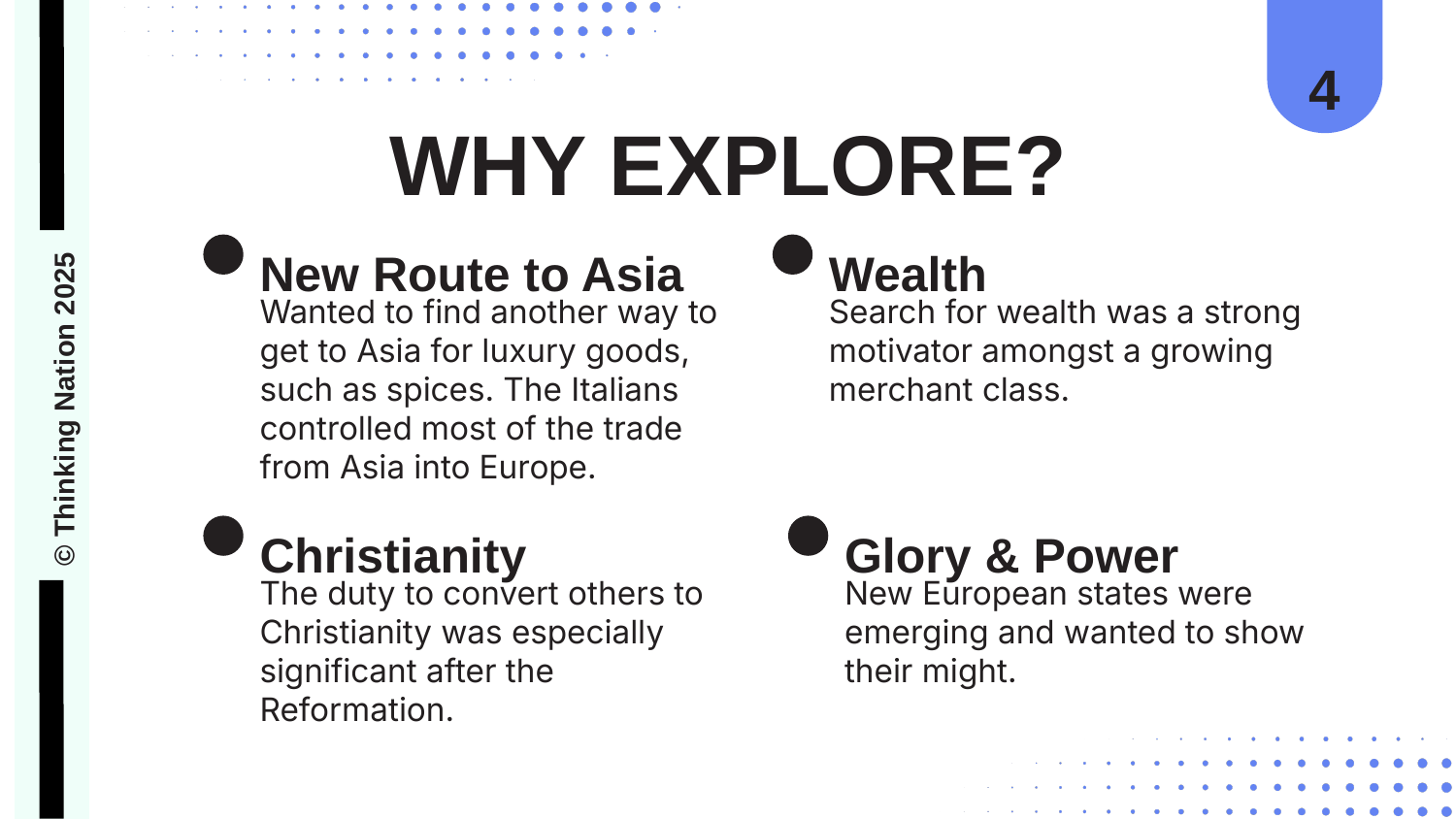

© Thinking Nation 2025

4
WHY EXPLORE?
New Route to Asia
Wealth

Wanted to find another way to get to Asia for luxury goods, such as spices. The Italians controlled most of the trade from Asia into Europe.
Search for wealth was a strong motivator amongst a growing merchant class.
Christianity
Glory & Power

The duty to convert others to Christianity was especially significant after the Reformation.
New European states were emerging and wanted to show their might.